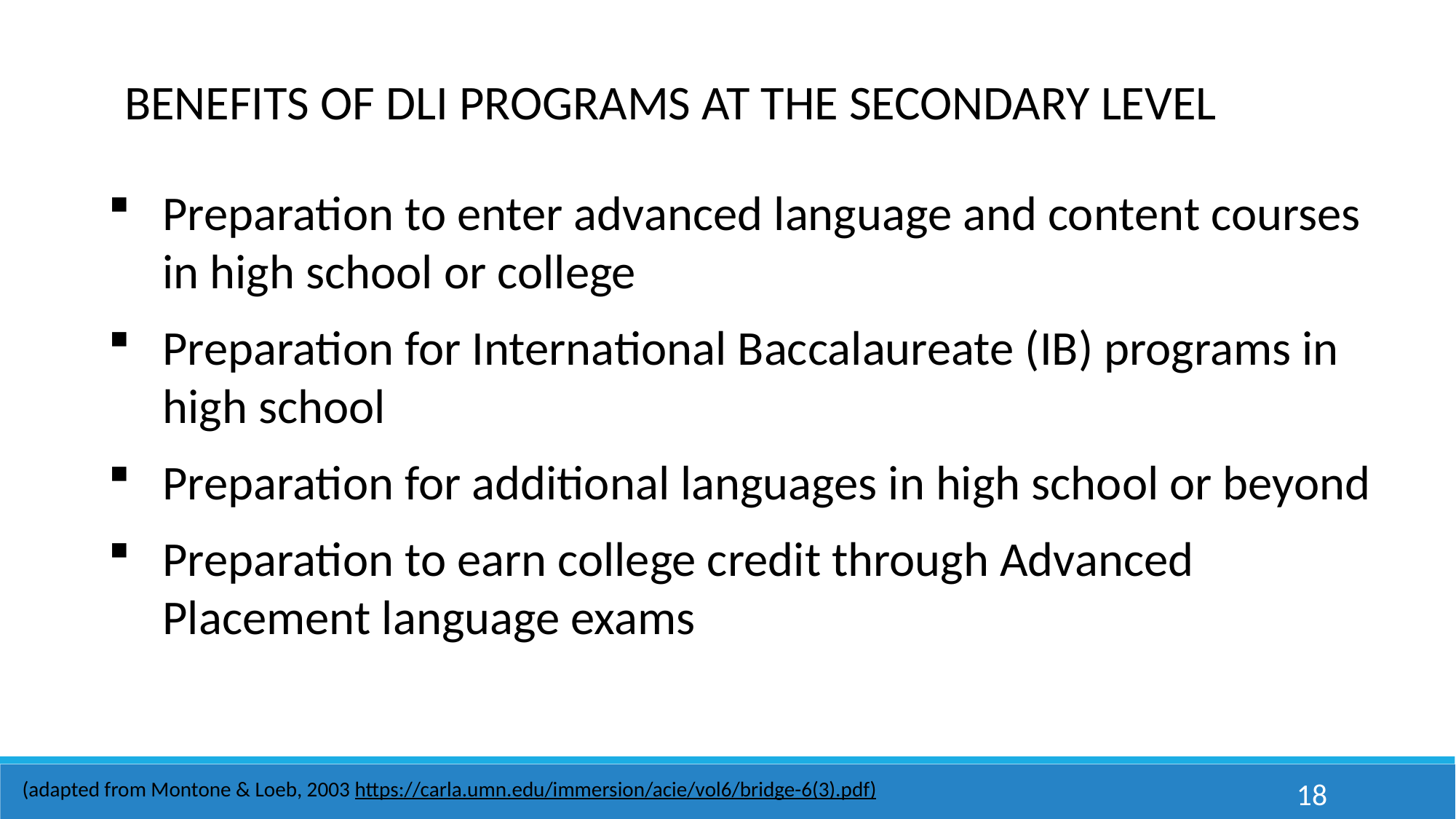

BENEFITS OF DLI PROGRAMS AT THE SECONDARY LEVEL

Preparation to enter advanced language and content courses in high school or college
Preparation for International Baccalaureate (IB) programs in high school
Preparation for additional languages in high school or beyond
Preparation to earn college credit through Advanced Placement language exams

(adapted from Montone & Loeb, 2003 https://carla.umn.edu/immersion/acie/vol6/bridge-6(3).pdf)
18